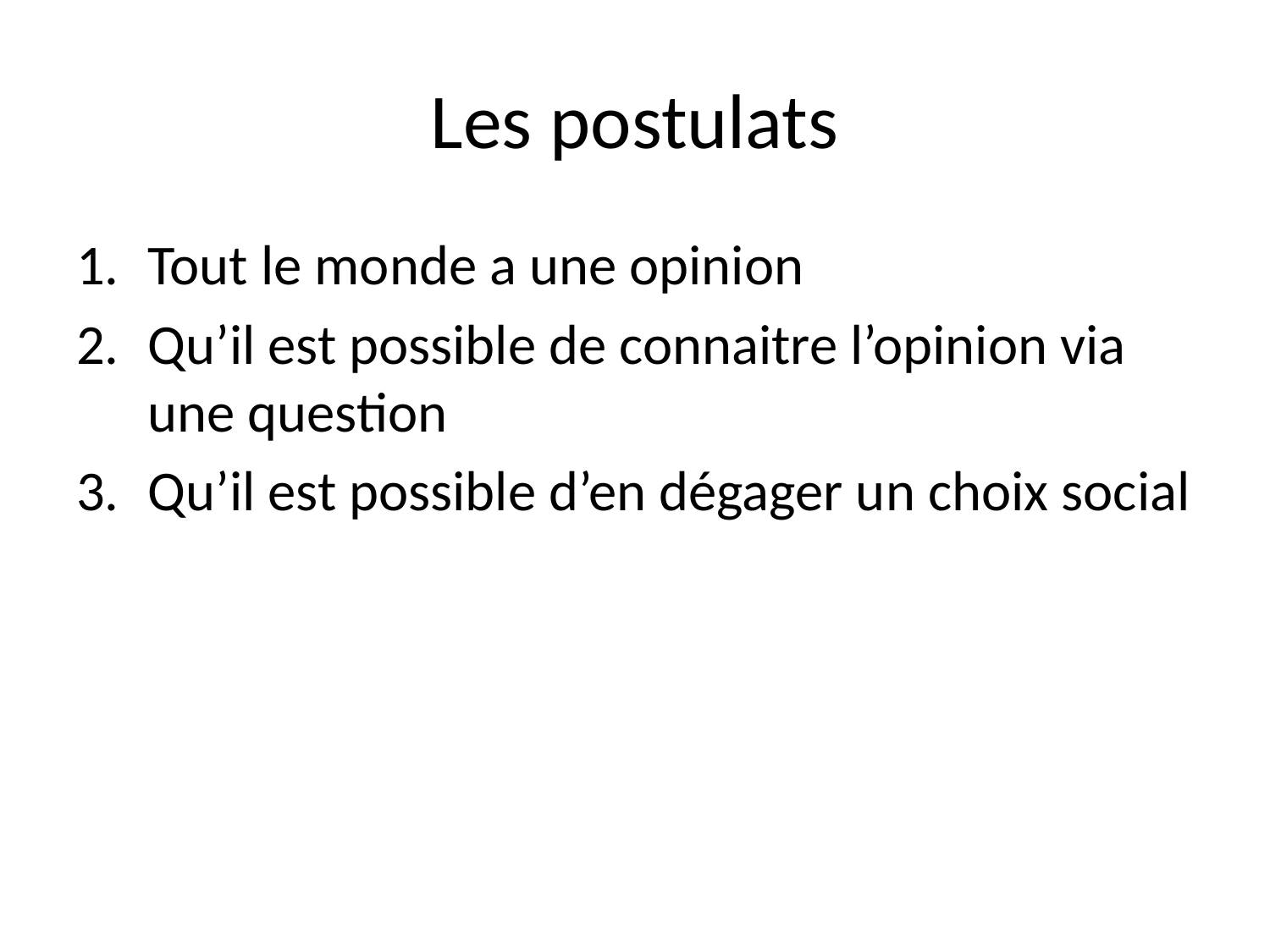

# Les postulats
Tout le monde a une opinion
Qu’il est possible de connaitre l’opinion via une question
Qu’il est possible d’en dégager un choix social